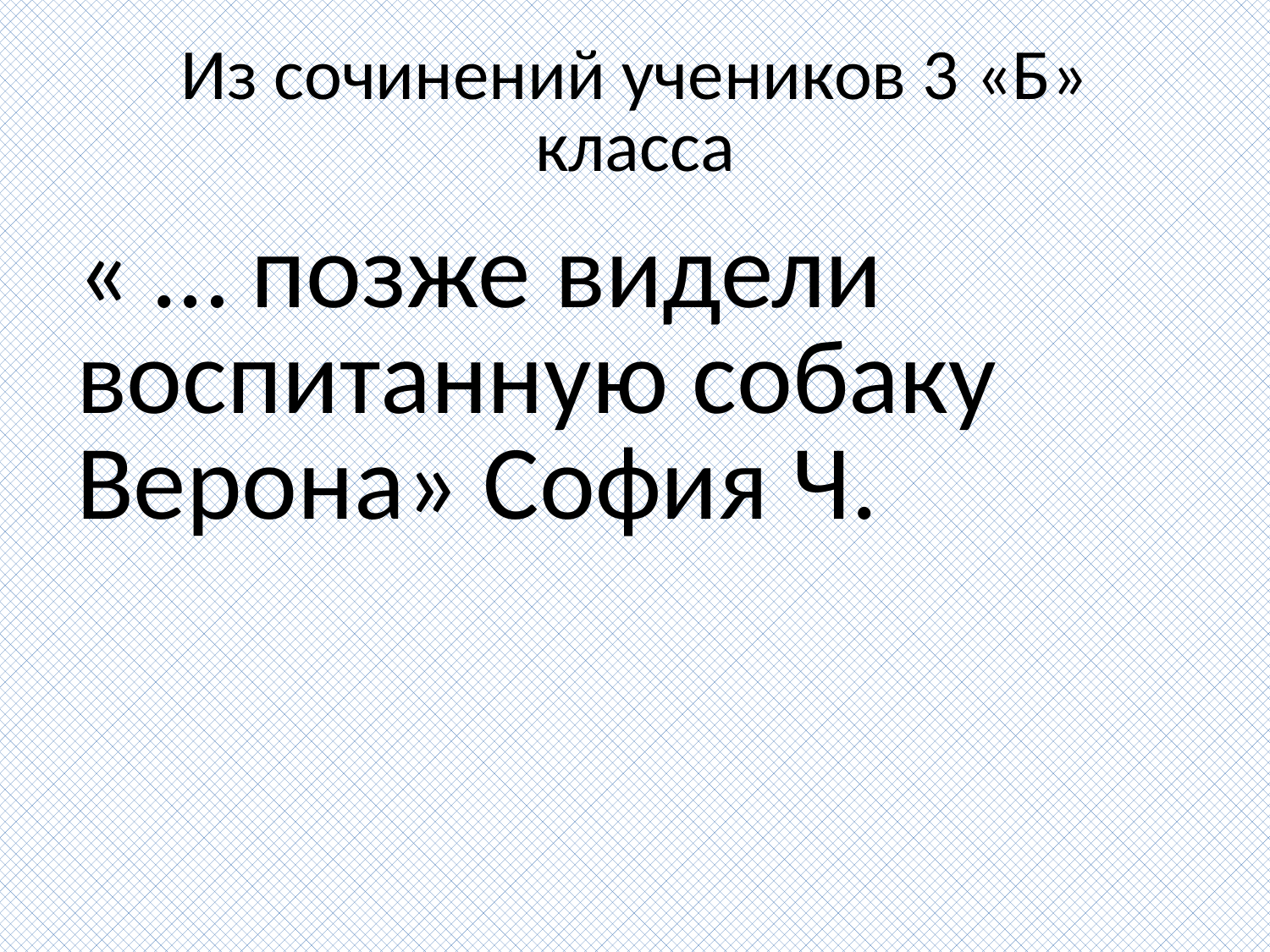

# Из сочинений учеников 3 «Б» класса
« … позже видели воспитанную собаку Верона» София Ч.